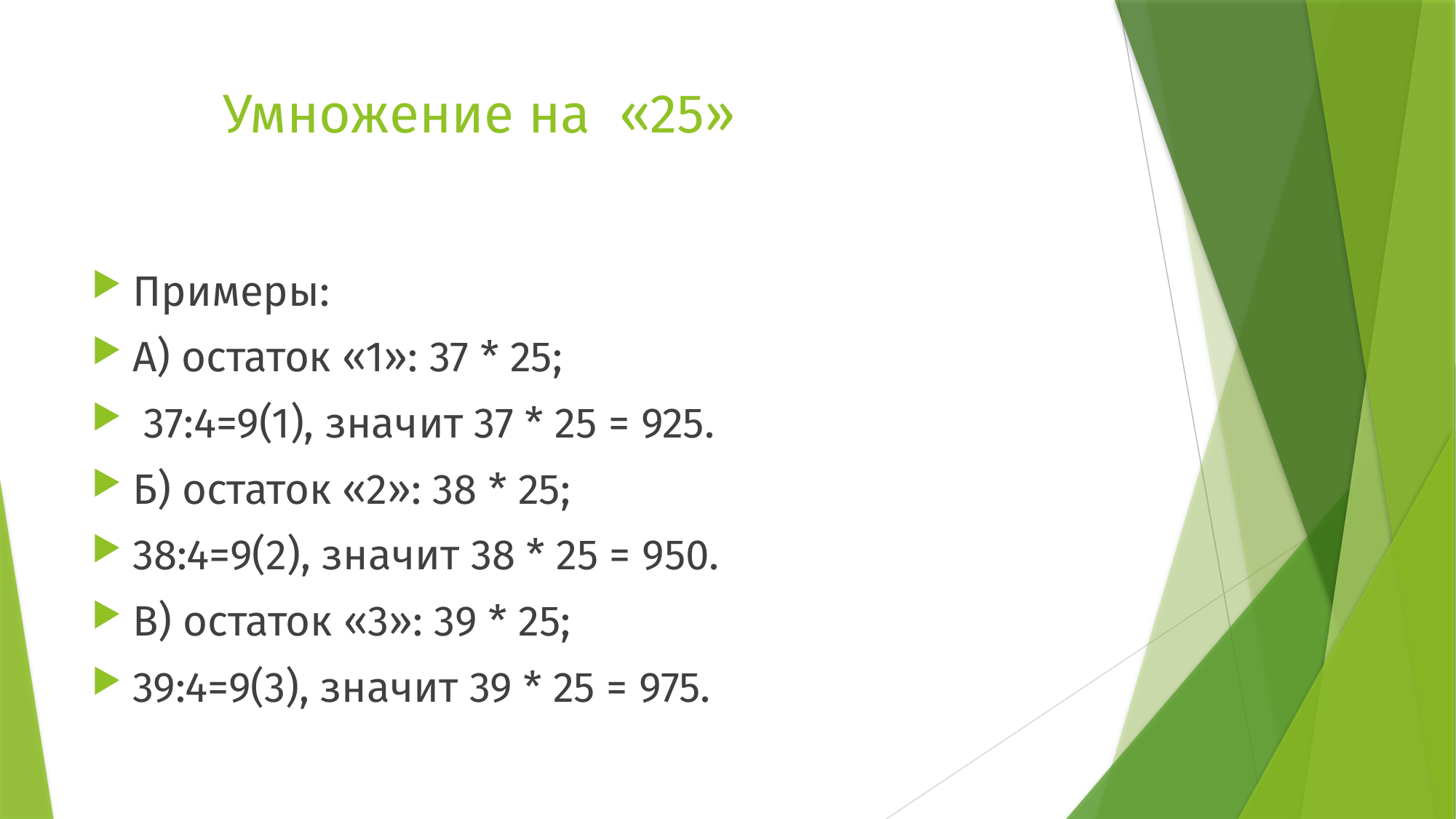

# Умножение на  «25»
Примеры:
А) остаток «1»: 37 * 25;
 37:4=9(1), значит 37 * 25 = 925.
Б) остаток «2»: 38 * 25;
38:4=9(2), значит 38 * 25 = 950.
В) остаток «3»: 39 * 25;
39:4=9(3), значит 39 * 25 = 975.